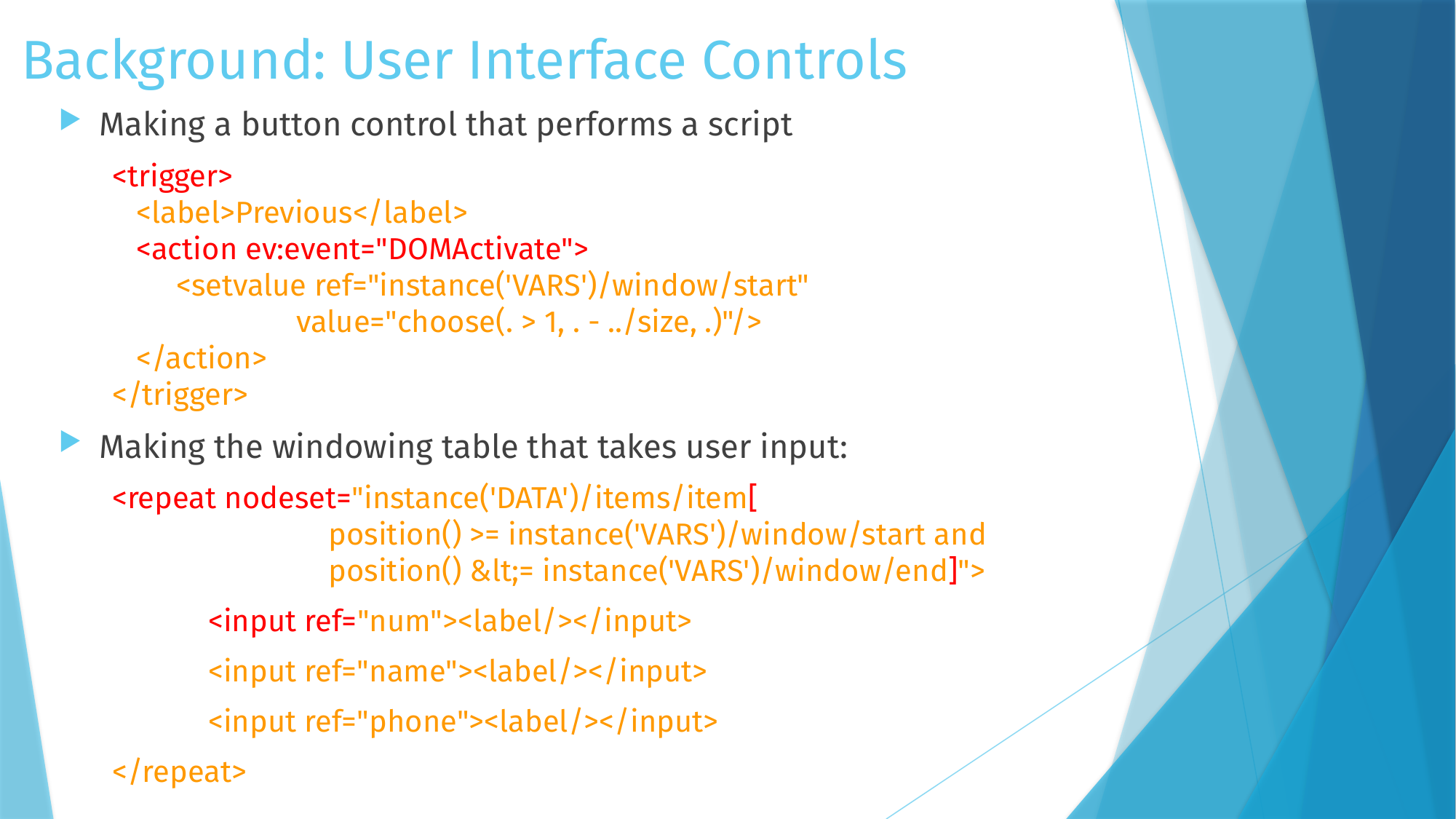

# Background: User Interface Controls
Making a button control that performs a script
<trigger>
   <label>Previous</label>
   <action ev:event="DOMActivate">
        <setvalue ref="instance('VARS')/window/start"
                       value="choose(. > 1, . - ../size, .)"/>
   </action>
</trigger>
Making the windowing table that takes user input:
<repeat nodeset="instance('DATA')/items/item[
                           position() >= instance('VARS')/window/start and
                           position() &lt;= instance('VARS')/window/end]">
            <input ref="num"><label/></input>
            <input ref="name"><label/></input>
            <input ref="phone"><label/></input>
</repeat>